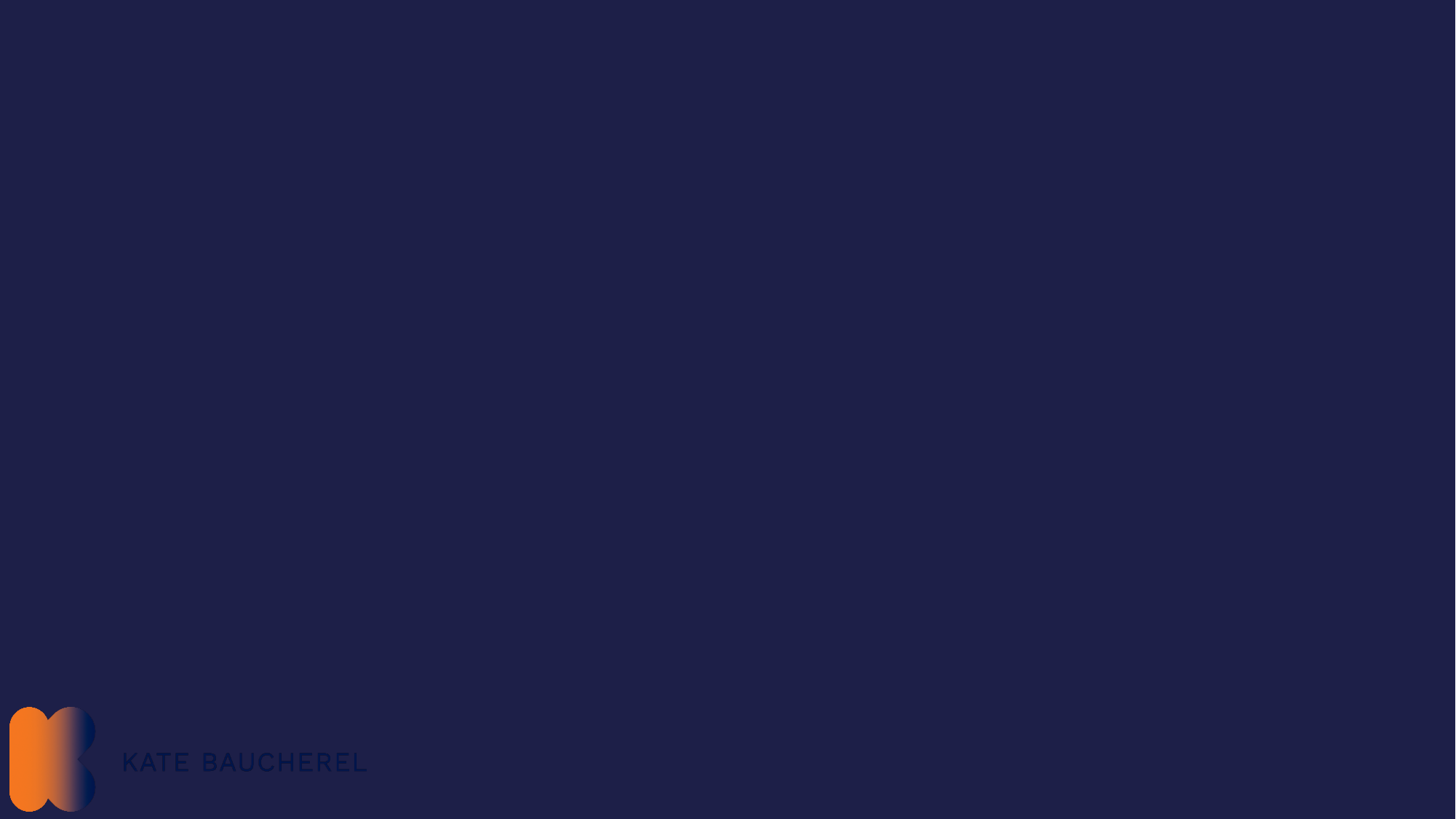

# Best practice - Businesses
Consider the wider security and resilience of the storage and movement of assets
Who has access to the private keys? Who can sign for irreversible, unchangeable transactions?
How can access to assets be secured if the worst happens?
Social engineering and fake identities are rife in recruitment – who is on your team?